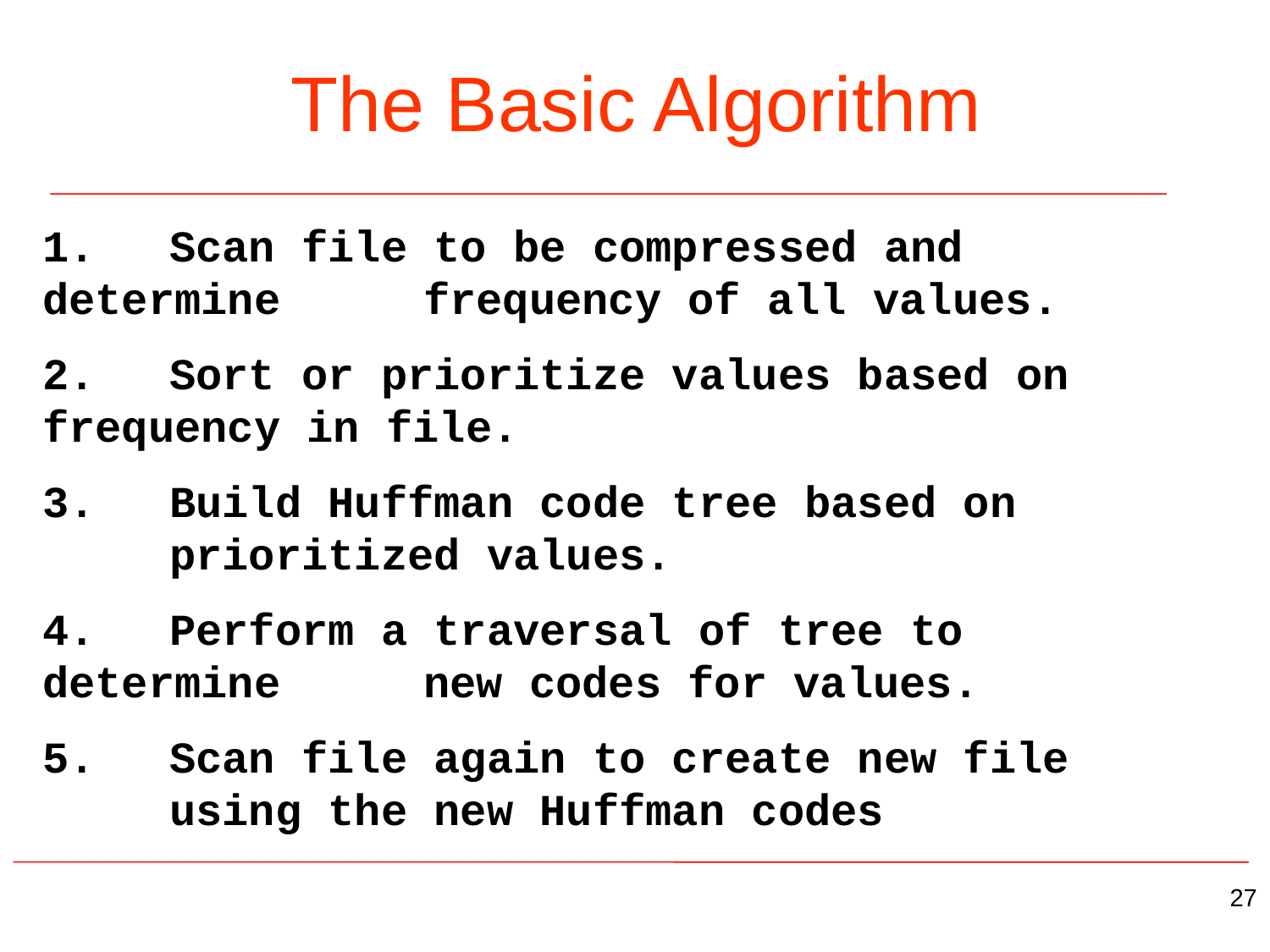

# The Basic Algorithm
1.	Scan file to be compressed and determine 	frequency of all values.
2.	Sort or prioritize values based on 	frequency in file.
3.	Build Huffman code tree based on 			prioritized values.
4.	Perform a traversal of tree to determine 	new codes for values.
5.	Scan file again to create new file 		using the new Huffman codes
27